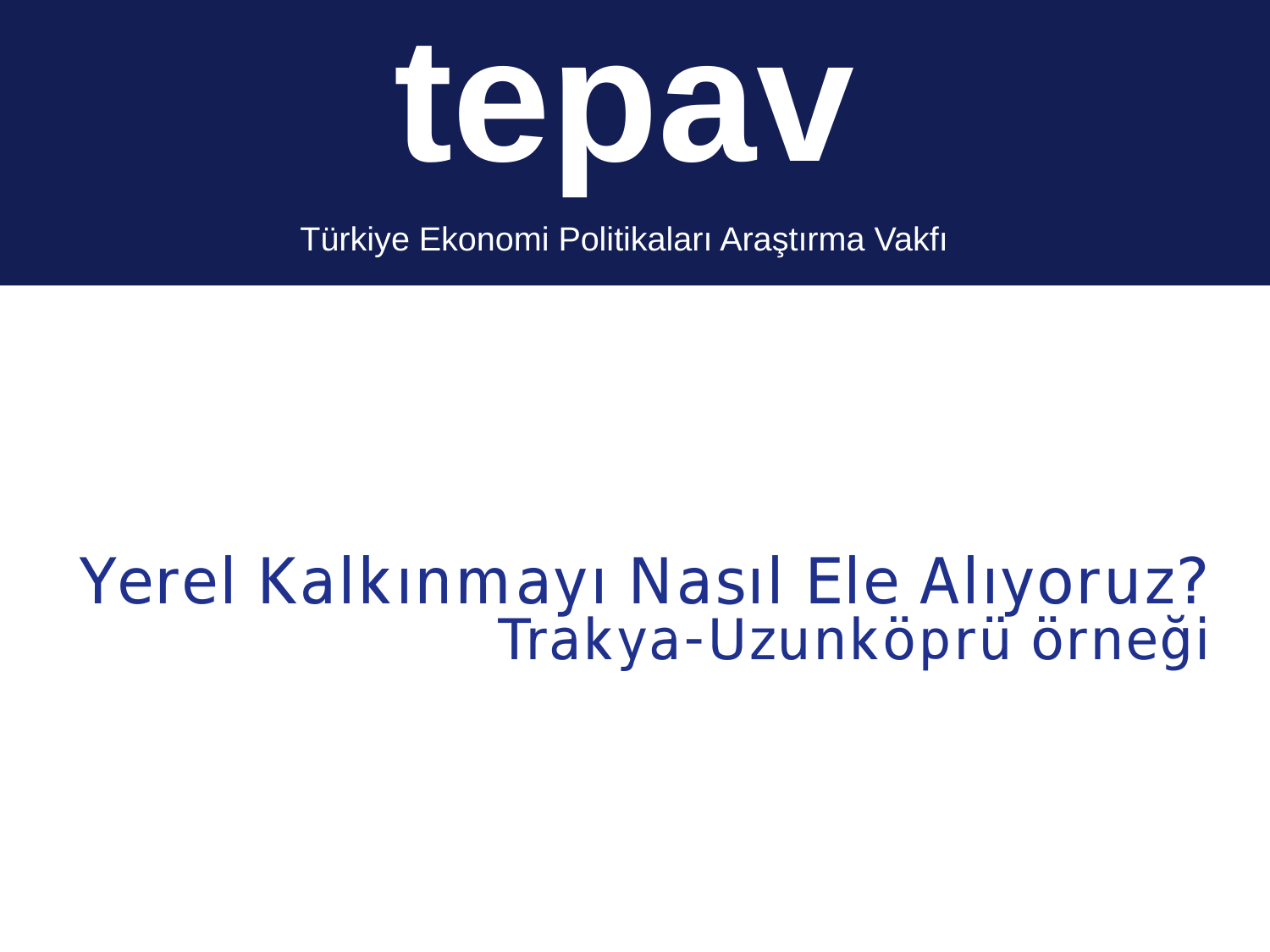

tepav
Türkiye Ekonomi Politikaları Araştırma Vakfı
# Yerel Kalkınmayı Nasıl Ele Alıyoruz? Trakya-Uzunköprü örneği